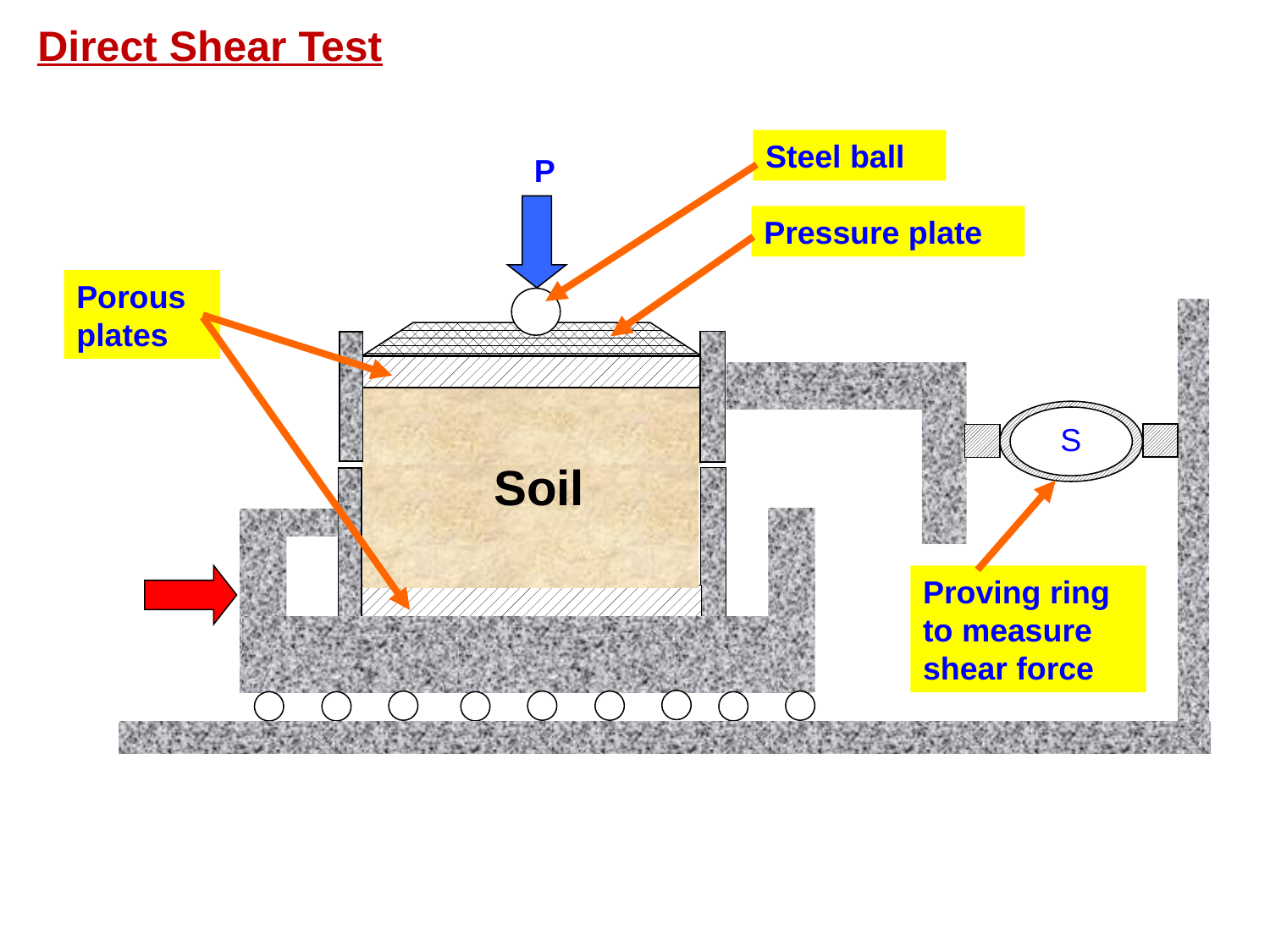

# Direct Shear Test
Steel ball

P

Pressure plate

Porous plates

S

Proving ring to measure shear force

Soil